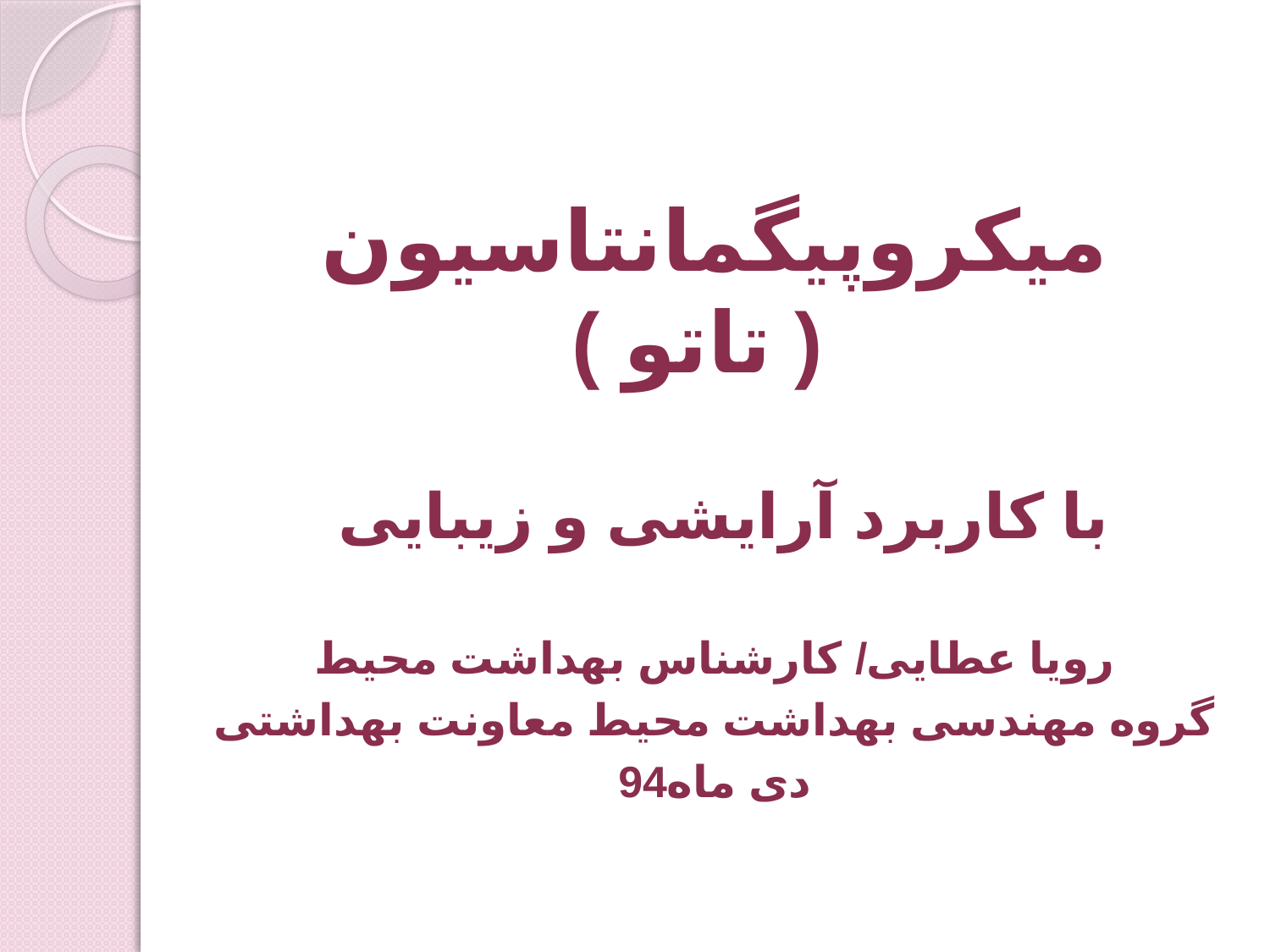

میکروپیگمانتاسیون ( تاتو )

با کاربرد آرایشی و زیبایی

رویا عطایی/ کارشناس بهداشت محیط
گروه مهندسی بهداشت محیط معاونت بهداشتی
دی ماه94